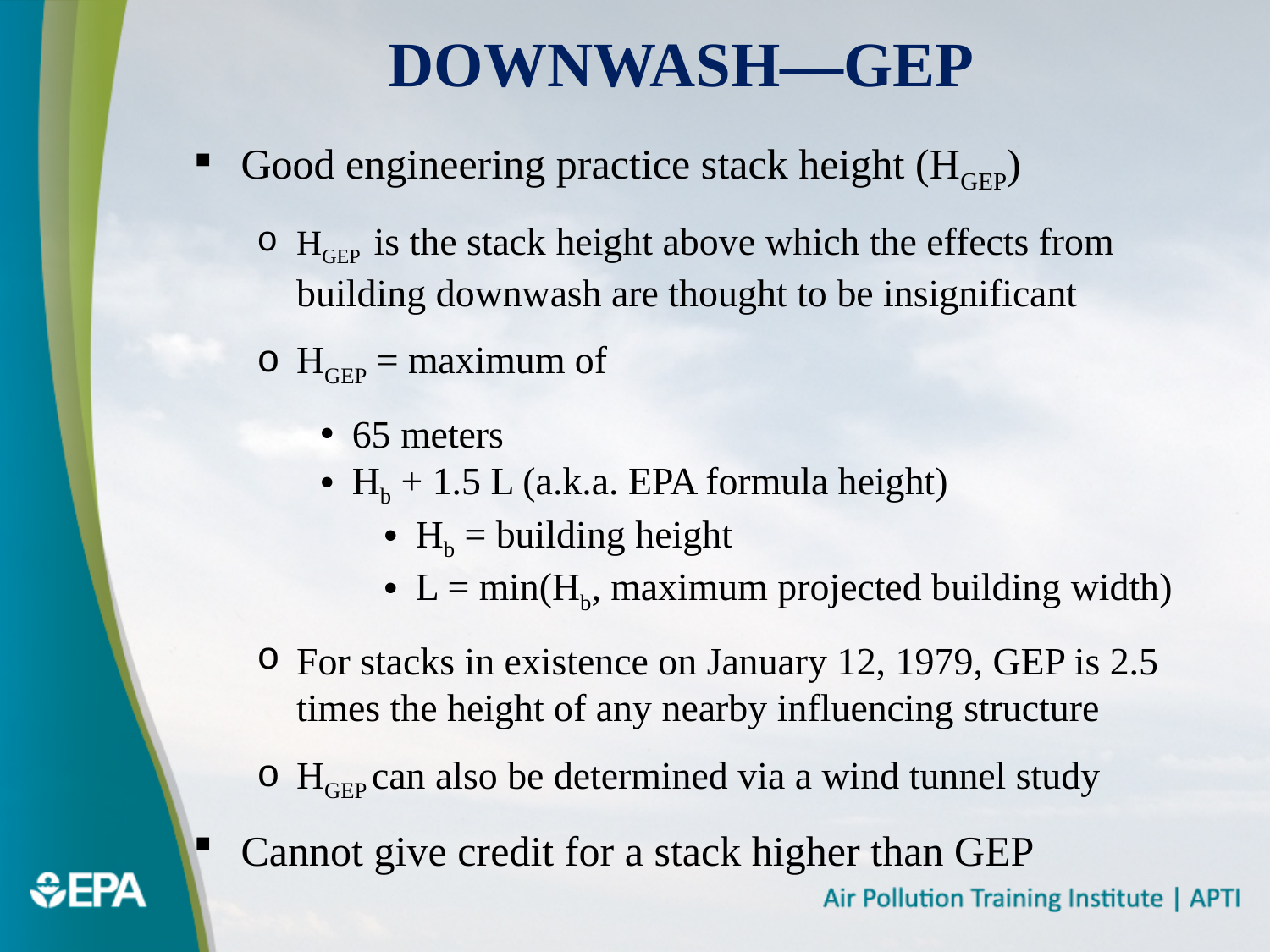

# Downwash—GEP
Good engineering practice stack height (HGEP)
HGEP  is the stack height above which the effects from building downwash are thought to be insignificant
HGEP = maximum of
65 meters
Hb + 1.5 L (a.k.a. EPA formula height)
Hb = building height
L = min(Hb, maximum projected building width)
For stacks in existence on January 12, 1979, GEP is 2.5 times the height of any nearby influencing structure
HGEP can also be determined via a wind tunnel study
Cannot give credit for a stack higher than GEP